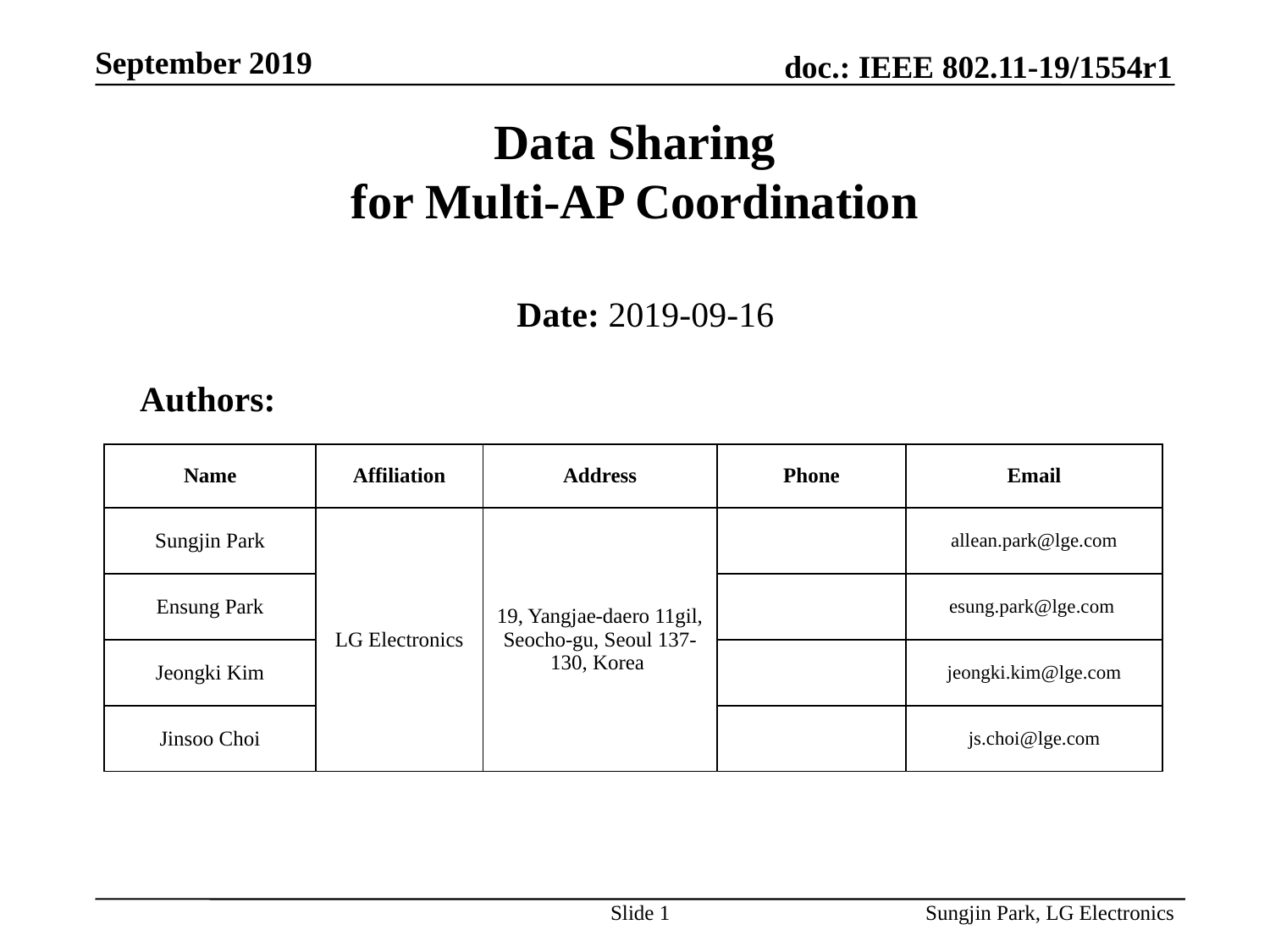

# Data Sharing for Multi-AP Coordination
Date: 2019-09-16
Authors:
| Name | Affiliation | Address | Phone | Email |
| --- | --- | --- | --- | --- |
| Sungjin Park | LG Electronics | 19, Yangjae-daero 11gil, Seocho-gu, Seoul 137-130, Korea |  | allean.park@lge.com |
| Ensung Park |  |  |  | esung.park@lge.com |
| Jeongki Kim |  |  |  | jeongki.kim@lge.com |
| Jinsoo Choi |  |  |  | js.choi@lge.com |
Slide 1